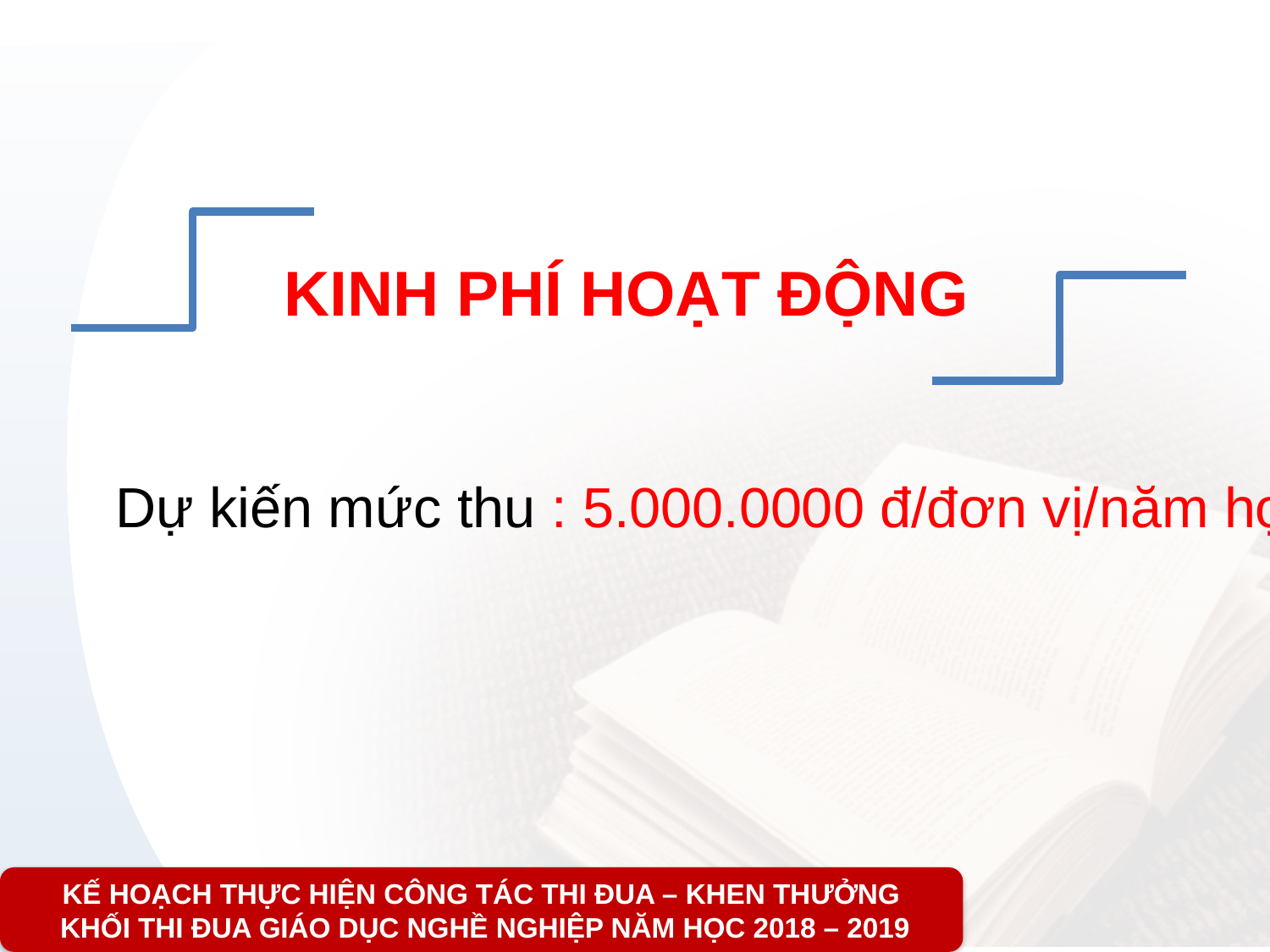

KINH PHÍ HOẠT ĐỘNG
Dự kiến mức thu : 5.000.0000 đ/đơn vị/năm học